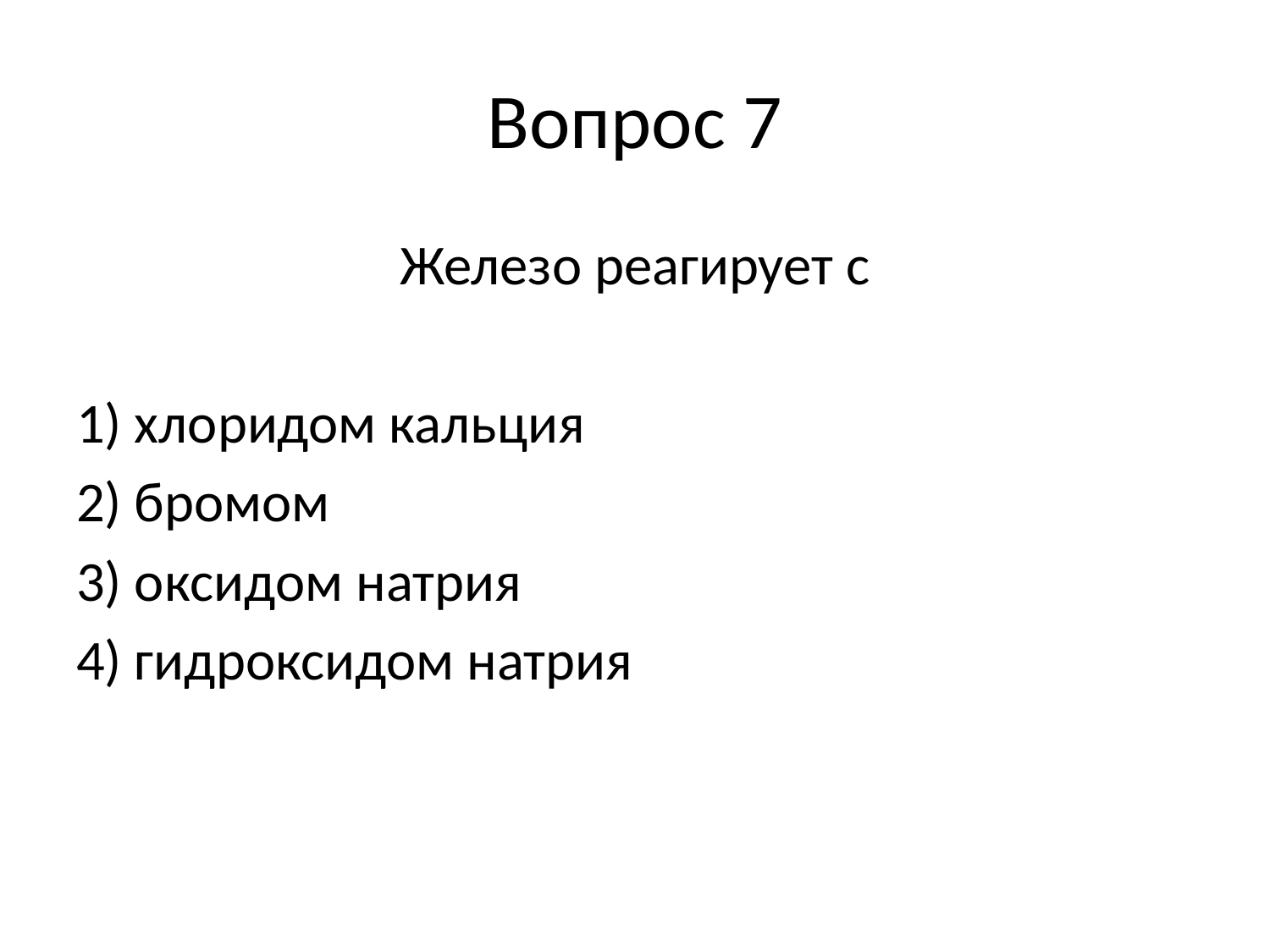

# Вопрос 7
Железо реагирует с

1) хлоридом кальция
2) бромом
3) оксидом натрия
4) гидроксидом натрия